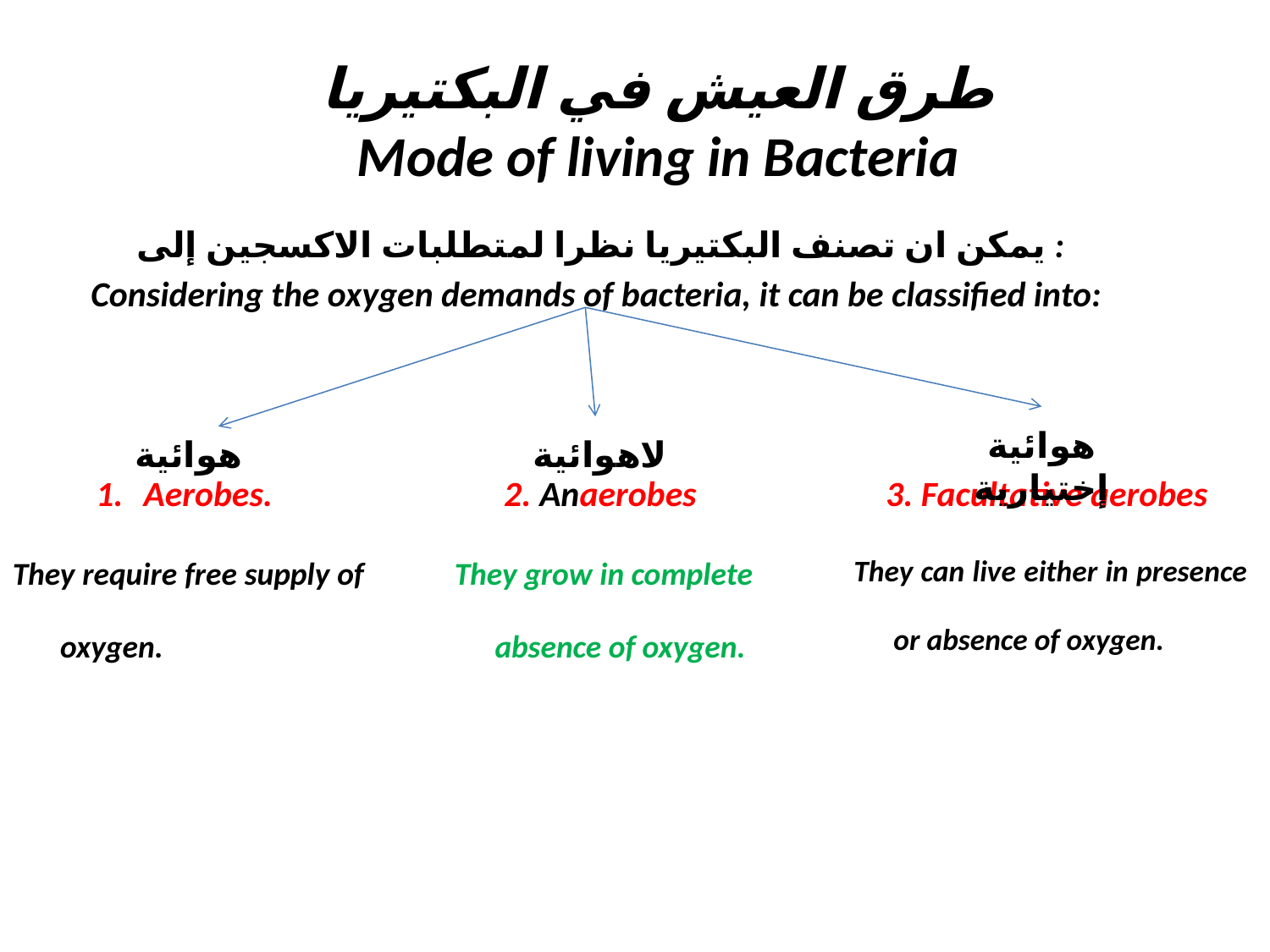

# طرق العيش في البكتيريا Mode of living in Bacteria
يمكن ان تصنف البكتيريا نظرا لمتطلبات الاكسجين إلى :
Considering the oxygen demands of bacteria, it can be classified into:
هوائية إختيارية
Aerobes.
They require free supply of oxygen.

هوائية
2. Anaerobes
 They grow in complete absence of oxygen.

لاهوائية
3. Facultative aerobes
 They can live either in presence or absence of oxygen.